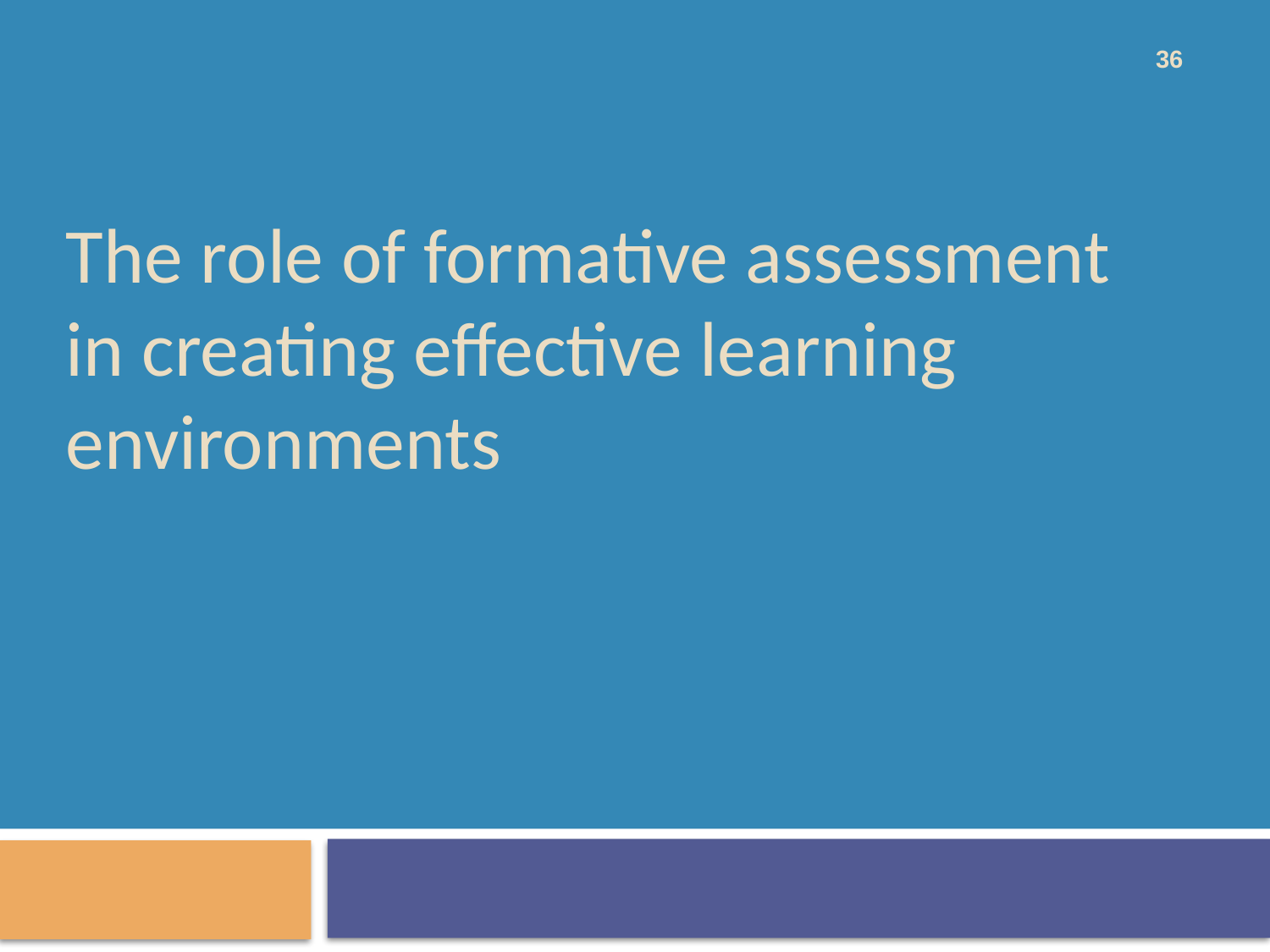

36
# The role of formative assessment in creating effective learning environments